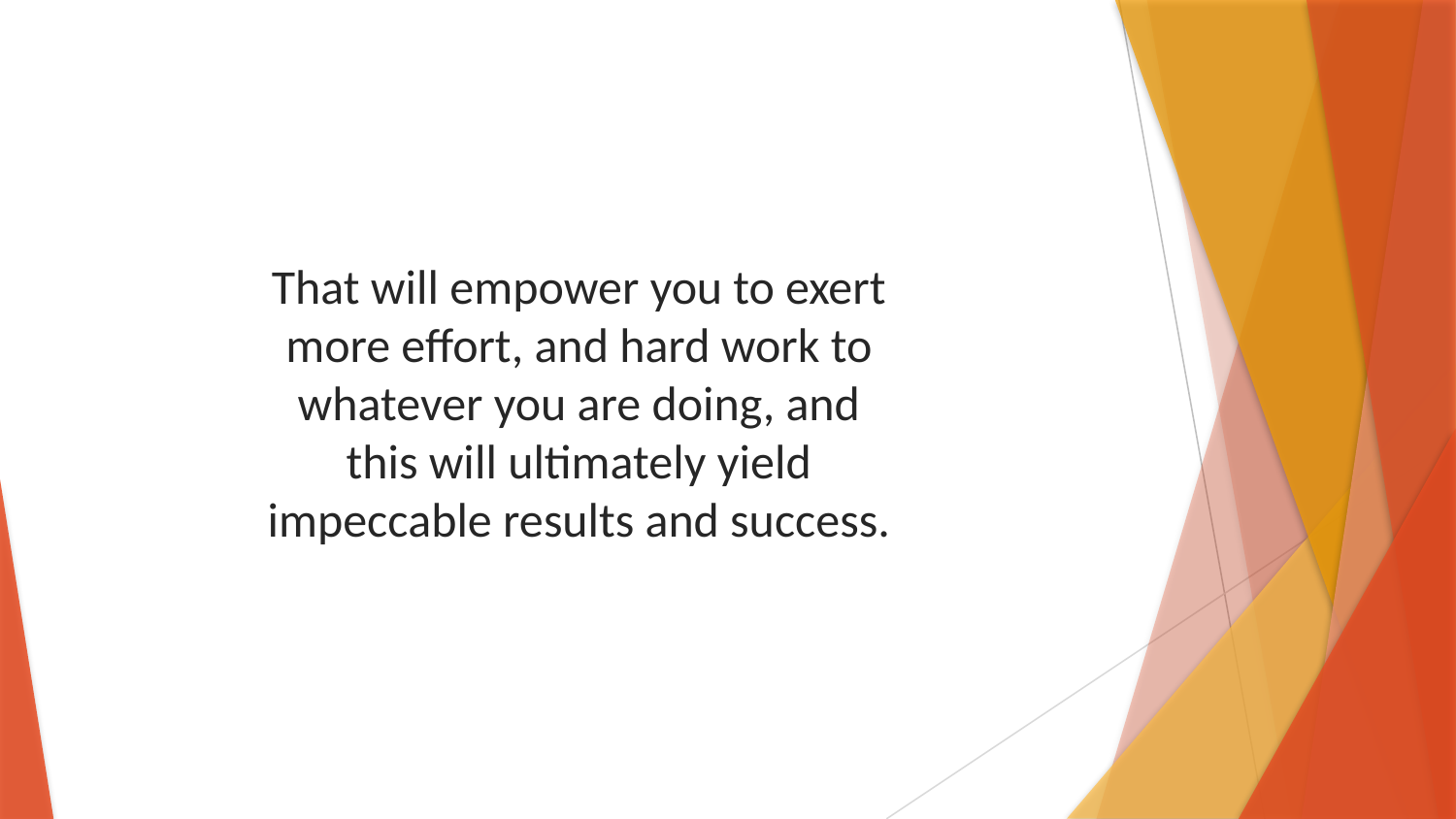

That will empower you to exert more effort, and hard work to whatever you are doing, and this will ultimately yield impeccable results and success.